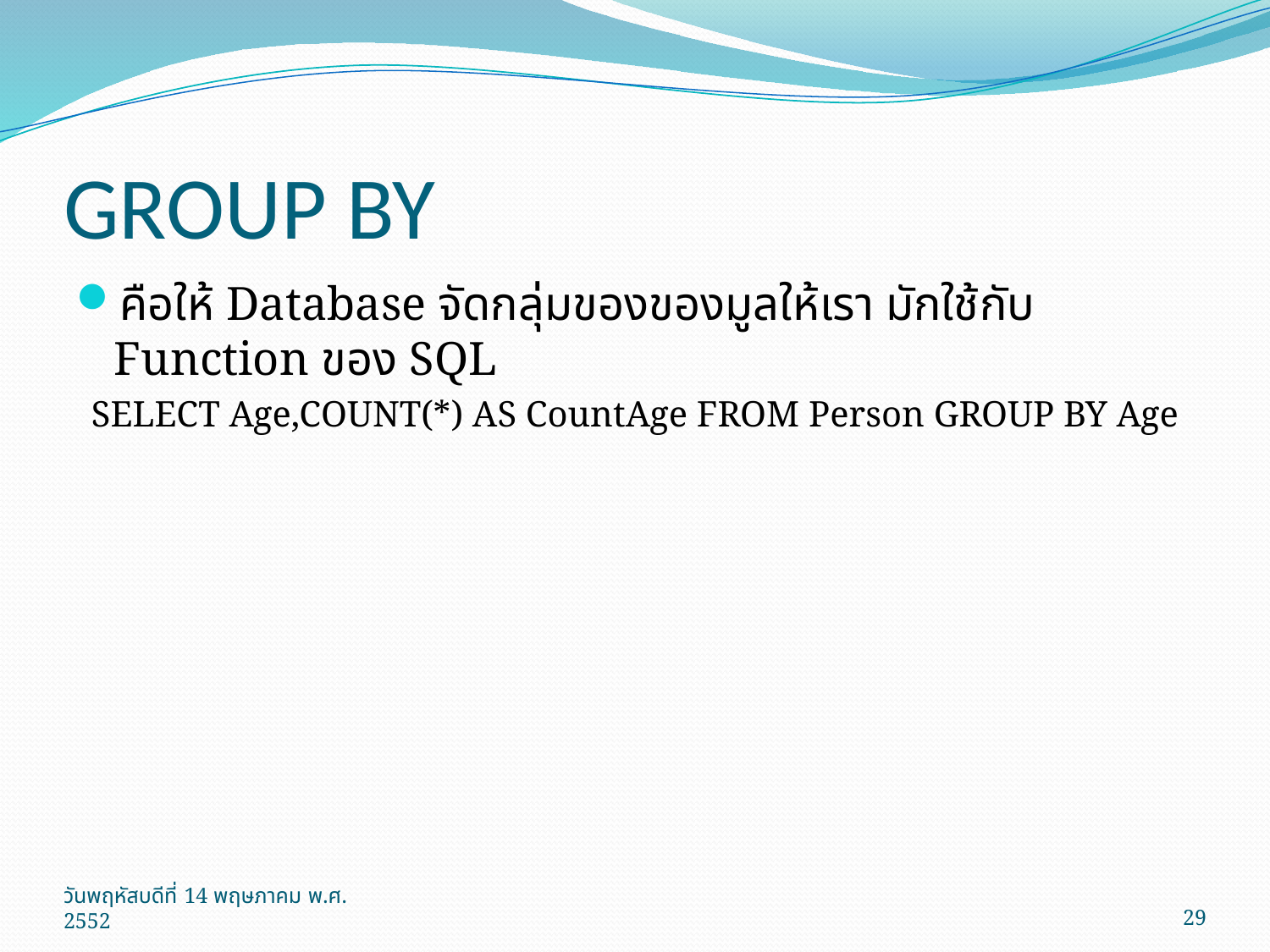

# GROUP BY
คือให้ Database จัดกลุ่มของของมูลให้เรา มักใช้กับ Function ของ SQL
SELECT Age,COUNT(*) AS CountAge FROM Person GROUP BY Age
วันพฤหัสบดีที่ 14 พฤษภาคม พ.ศ. 2552
29